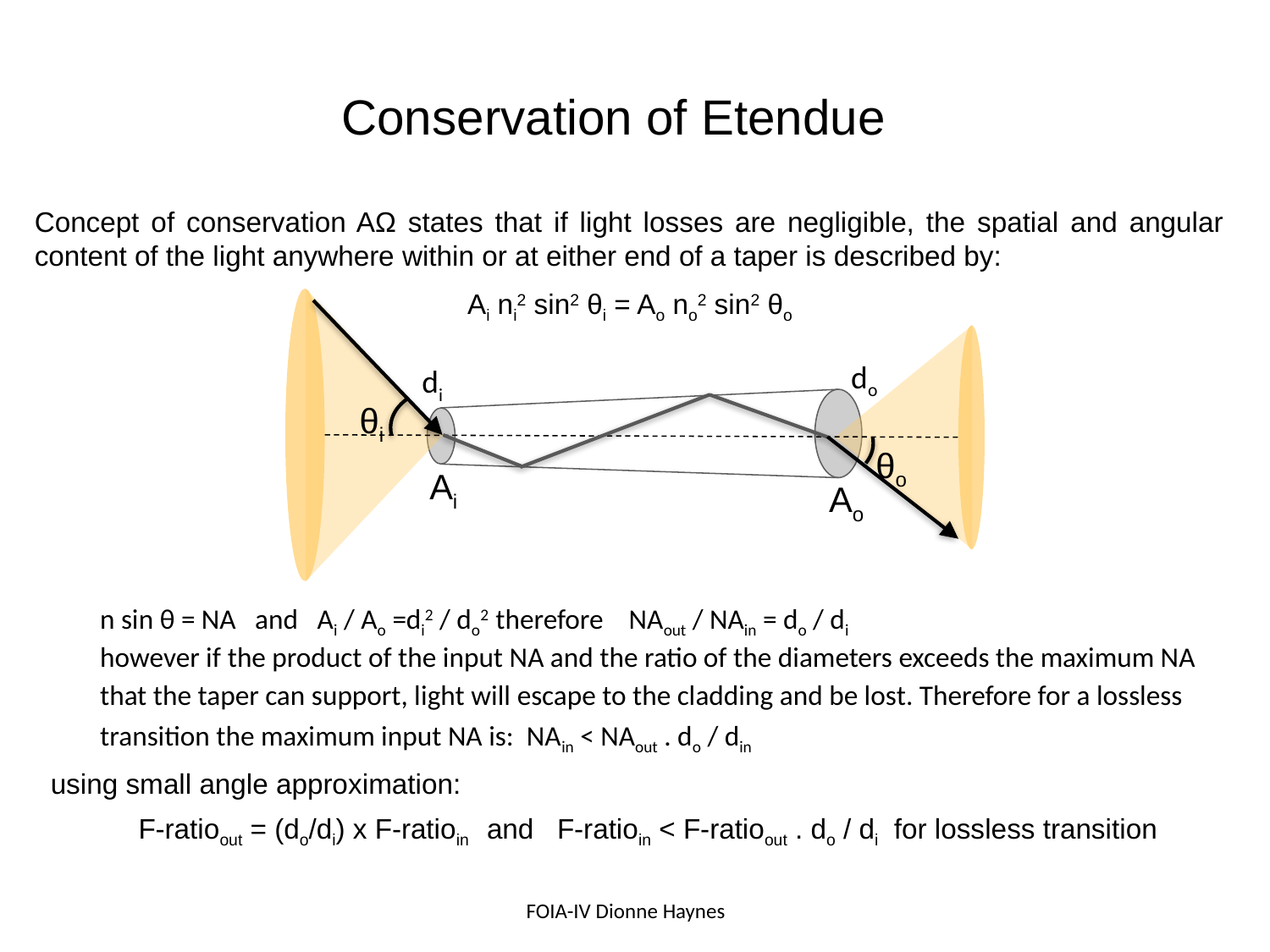

# Conservation of Etendue
Concept of conservation AΩ states that if light losses are negligible, the spatial and angular content of the light anywhere within or at either end of a taper is described by:
Ai ni2 sin2 θi = Ao no2 sin2 θo

θi
θo
Ai
Ao

do
di
n sin θ = NA   and   Ai / Ao =di2 / do2  therefore    NAout / NAin = do / di
however if the product of the input NA and the ratio of the diameters exceeds the maximum NA
that the taper can support, light will escape to the cladding and be lost. Therefore for a lossless
transition the maximum input NA is:  NAin < NAout . do / din
using small angle approximation:
F-ratioout = (do/di) x F-ratioin    and   F-ratioin < F-ratioout . do / di  for lossless transition
FOIA-IV Dionne Haynes
FOAI 2014 – Dionne Haynes